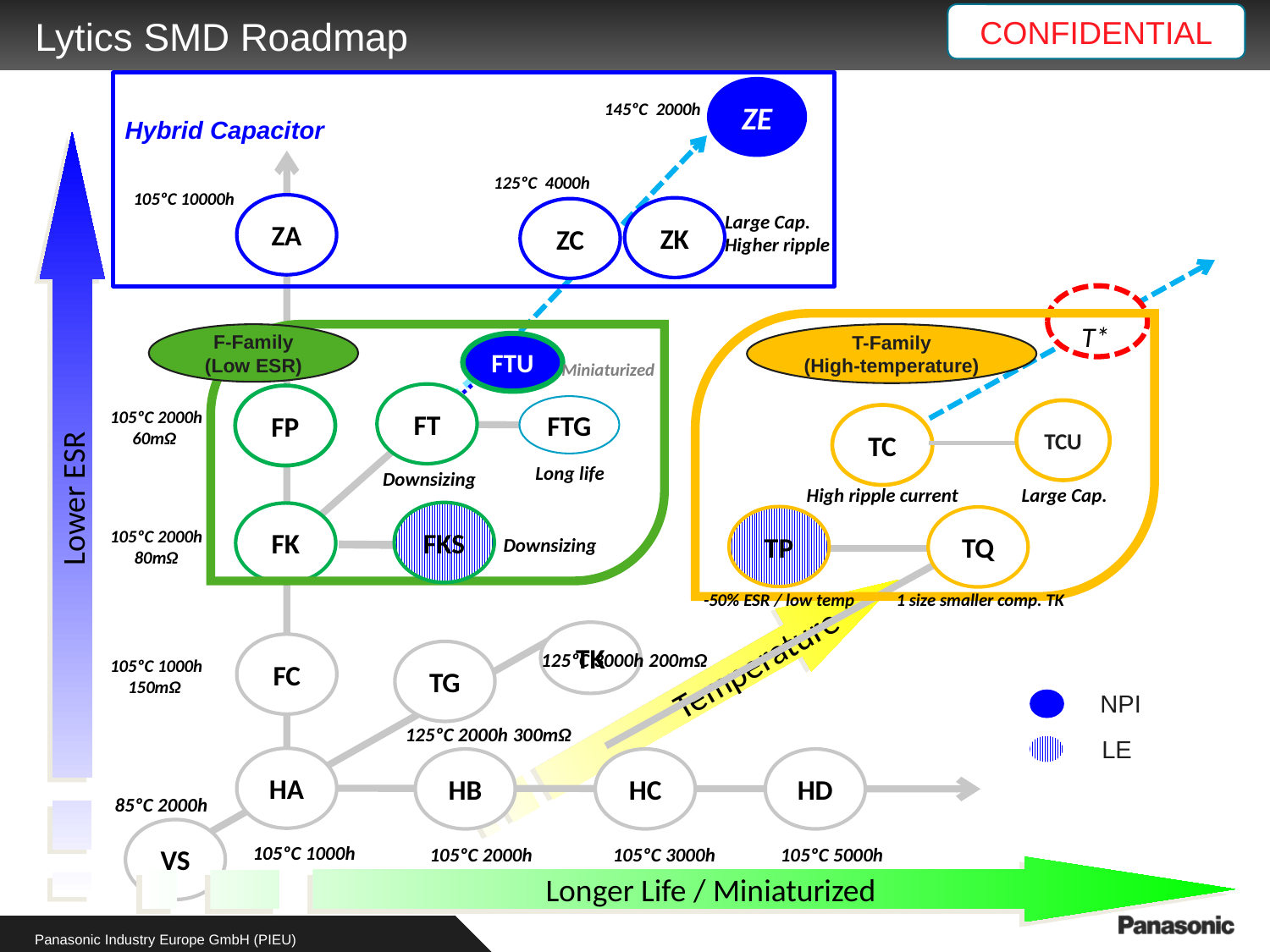

CONFIDENTIAL
# Lytics SMD Roadmap

ZE
Hybrid Capacitor
125ºC  4000h
105ºC 10000h
ZA
ZC
Large Cap.
Higher ripple

      T*
F-Family
(Low ESR)
T-Family
(High-temperature)

FTU
Miniaturized
FT
FP
FTG
105ºC 2000h
60mΩ
TCU
TC
Long life
Downsizing
High ripple current
Large Cap.
Lower ESR
FKS
FK
TP
TQ
105ºC 2000h
80mΩ
Downsizing
-50% ESR / low temp
TK
FC
TG
125ºC 3000h 200mΩ
105ºC 1000h
150mΩ
Temperature

125ºC 2000h 300mΩ
HA
HB
HC
HD
85ºC 2000h
VS
105ºC 1000h
105ºC 2000h
105ºC 3000h
105ºC 5000h
145ºC  2000h
ZK
1 size smaller comp. TK
NPI
LE

Longer Life / Miniaturized